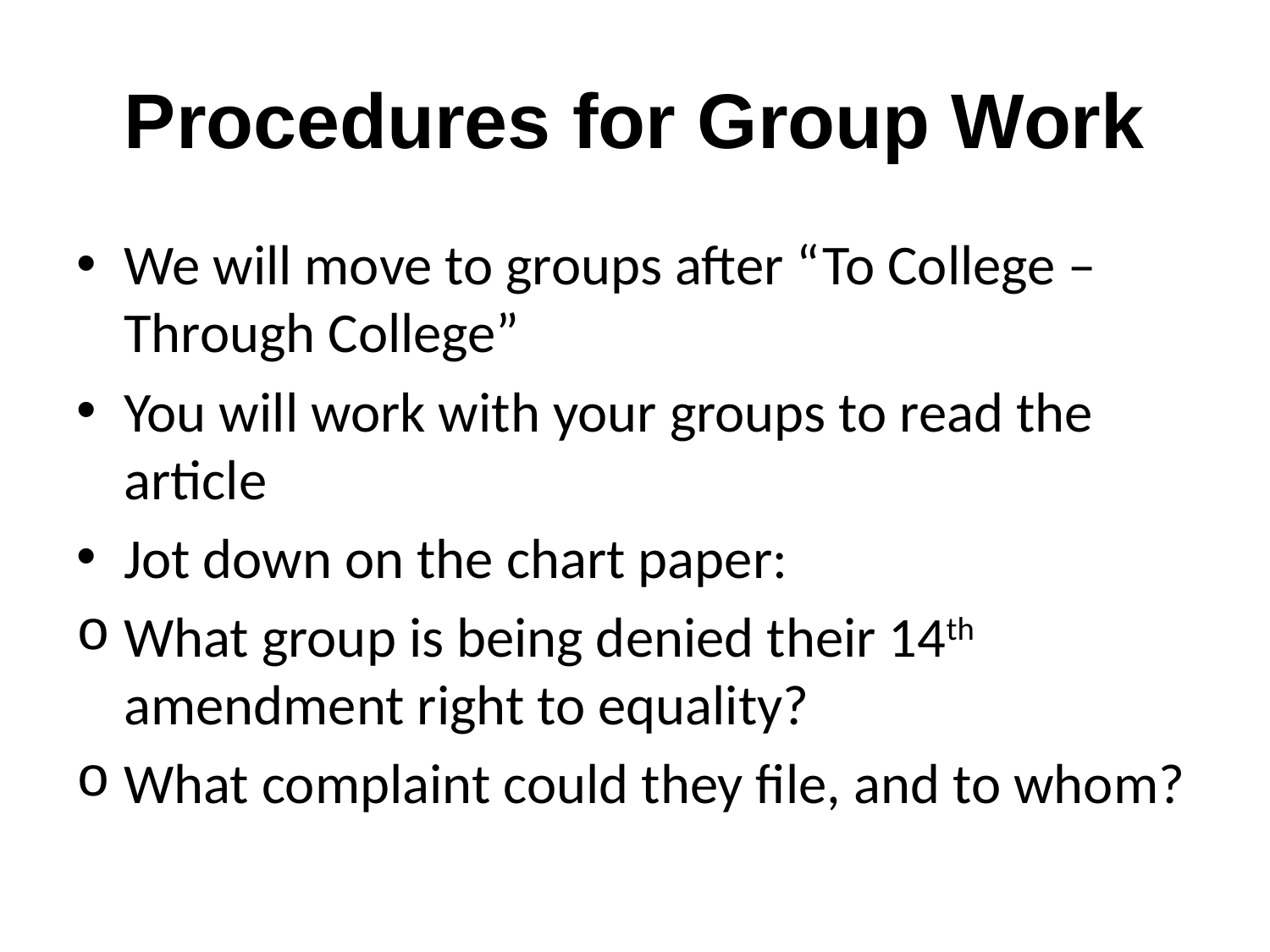

# Procedures for Group Work
We will move to groups after “To College – Through College”
You will work with your groups to read the article
Jot down on the chart paper:
What group is being denied their 14th amendment right to equality?
What complaint could they file, and to whom?